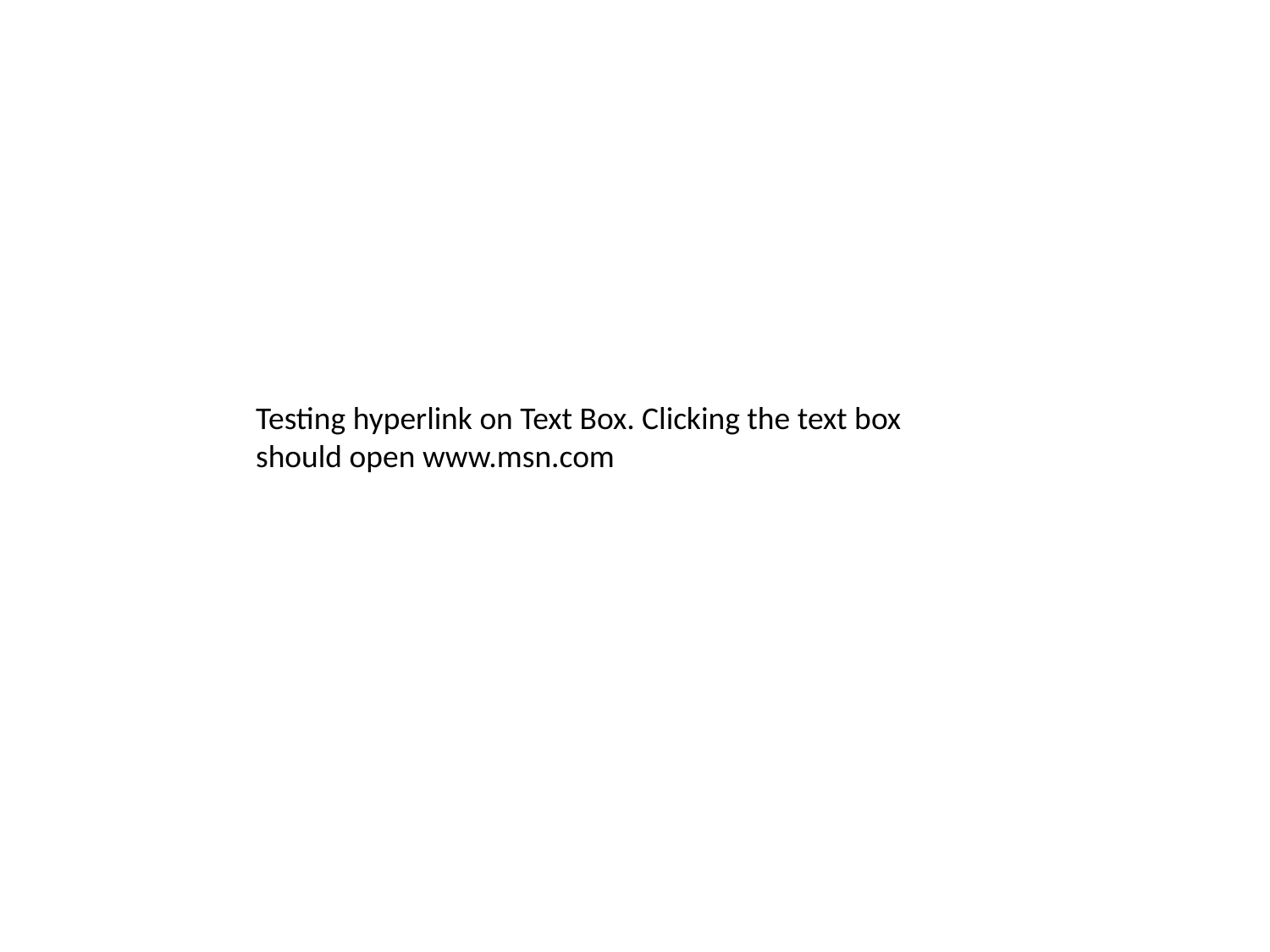

Testing hyperlink on Text Box. Clicking the text box should open www.msn.com